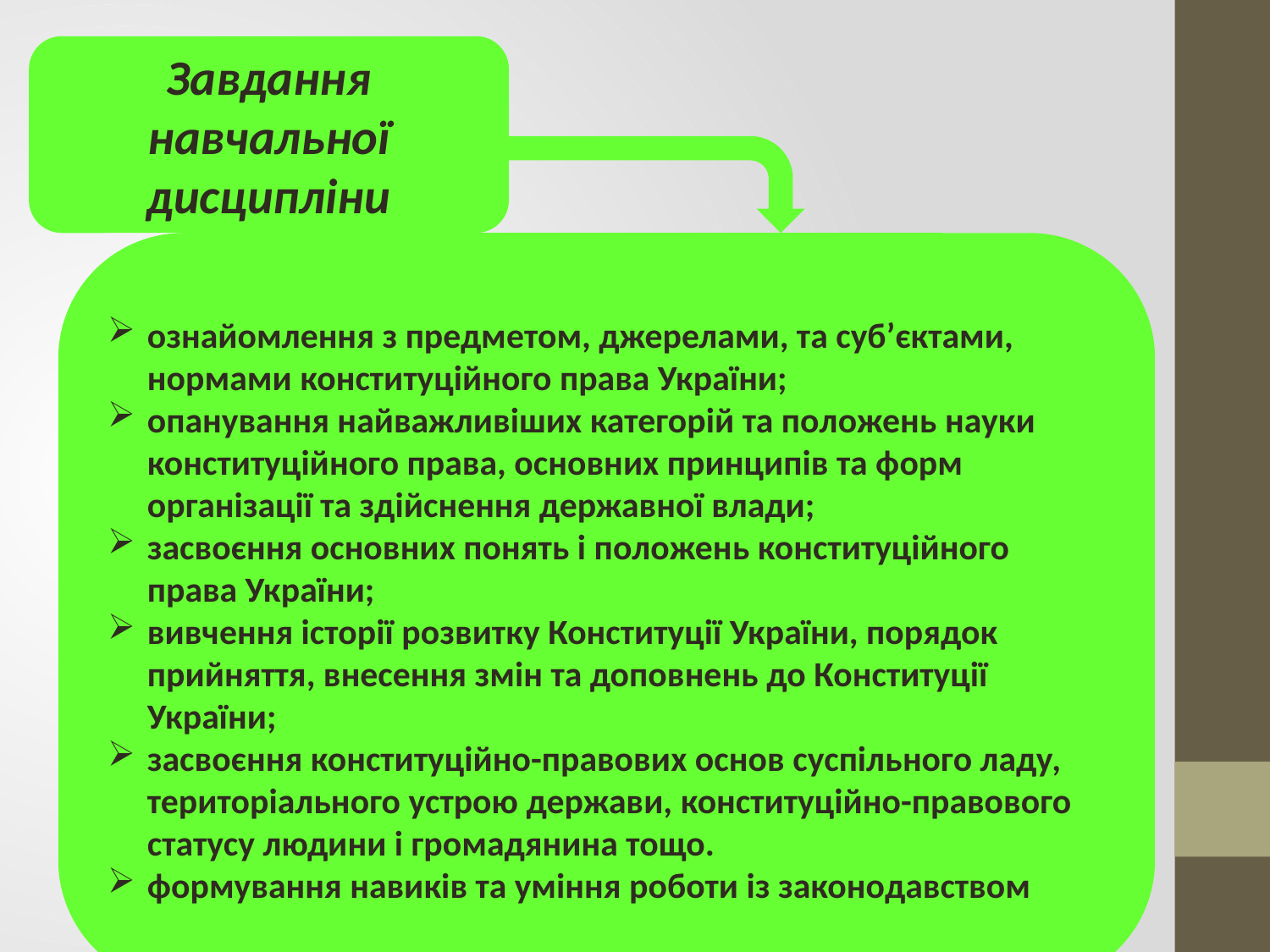

Завдання навчальної дисципліни
ознайомлення з предметом, джерелами, та суб’єктами, нормами конституційного права України;
опанування найважливіших категорій та положень науки конституційного права, основних принципів та форм організації та здійснення державної влади;
засвоєння основних понять і положень конституційного права України;
вивчення історії розвитку Конституції України, порядок прийняття, внесення змін та доповнень до Конституції України;
засвоєння конституційно-правових основ суспільного ладу, територіального устрою держави, конституційно-правового статусу людини і громадянина тощо.
формування навиків та уміння роботи із законодавством